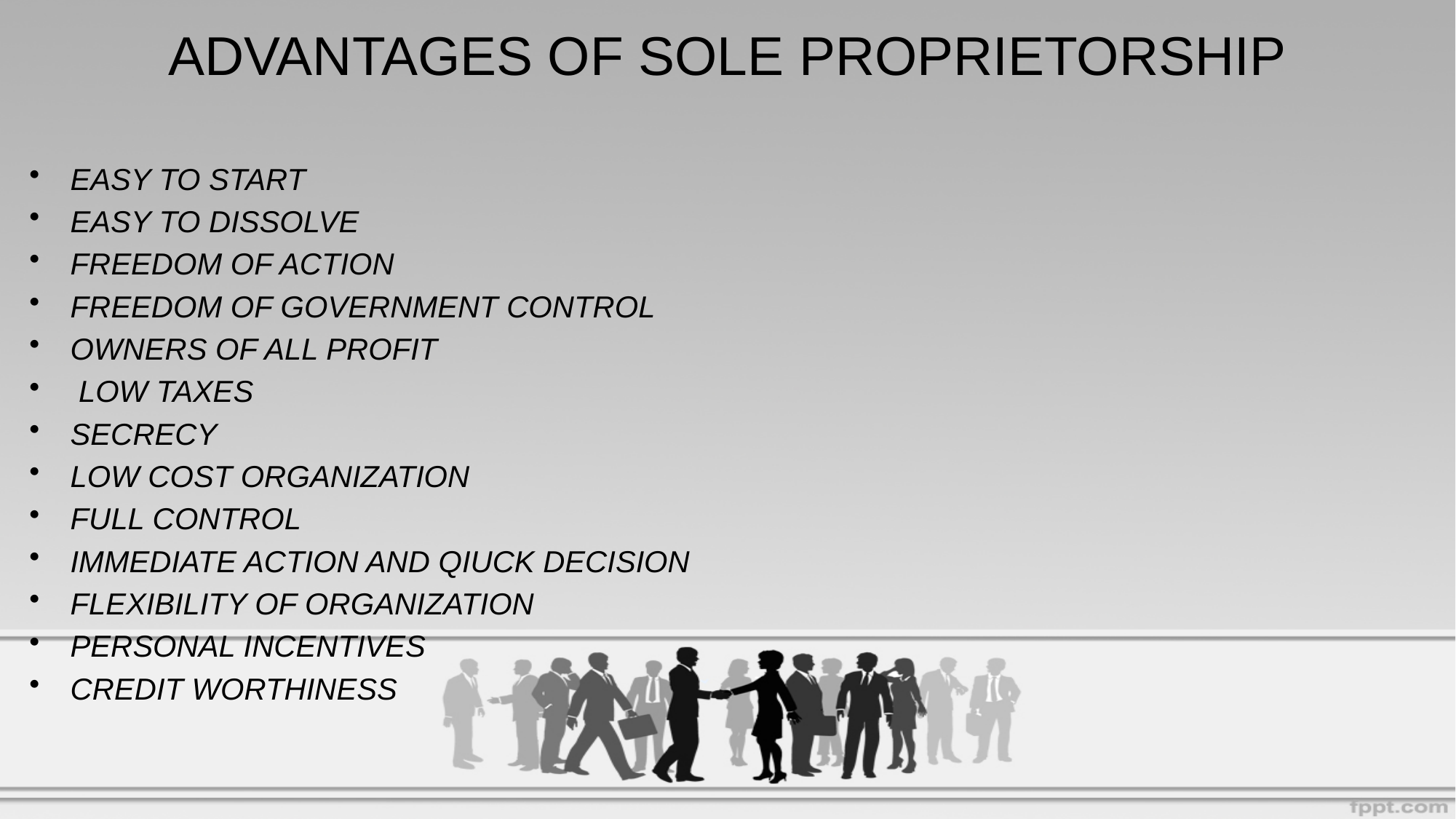

# ADVANTAGES OF SOLE PROPRIETORSHIP
EASY TO START
EASY TO DISSOLVE
FREEDOM OF ACTION
FREEDOM OF GOVERNMENT CONTROL
OWNERS OF ALL PROFIT
 LOW TAXES
SECRECY
LOW COST ORGANIZATION
FULL CONTROL
IMMEDIATE ACTION AND QIUCK DECISION
FLEXIBILITY OF ORGANIZATION
PERSONAL INCENTIVES
CREDIT WORTHINESS